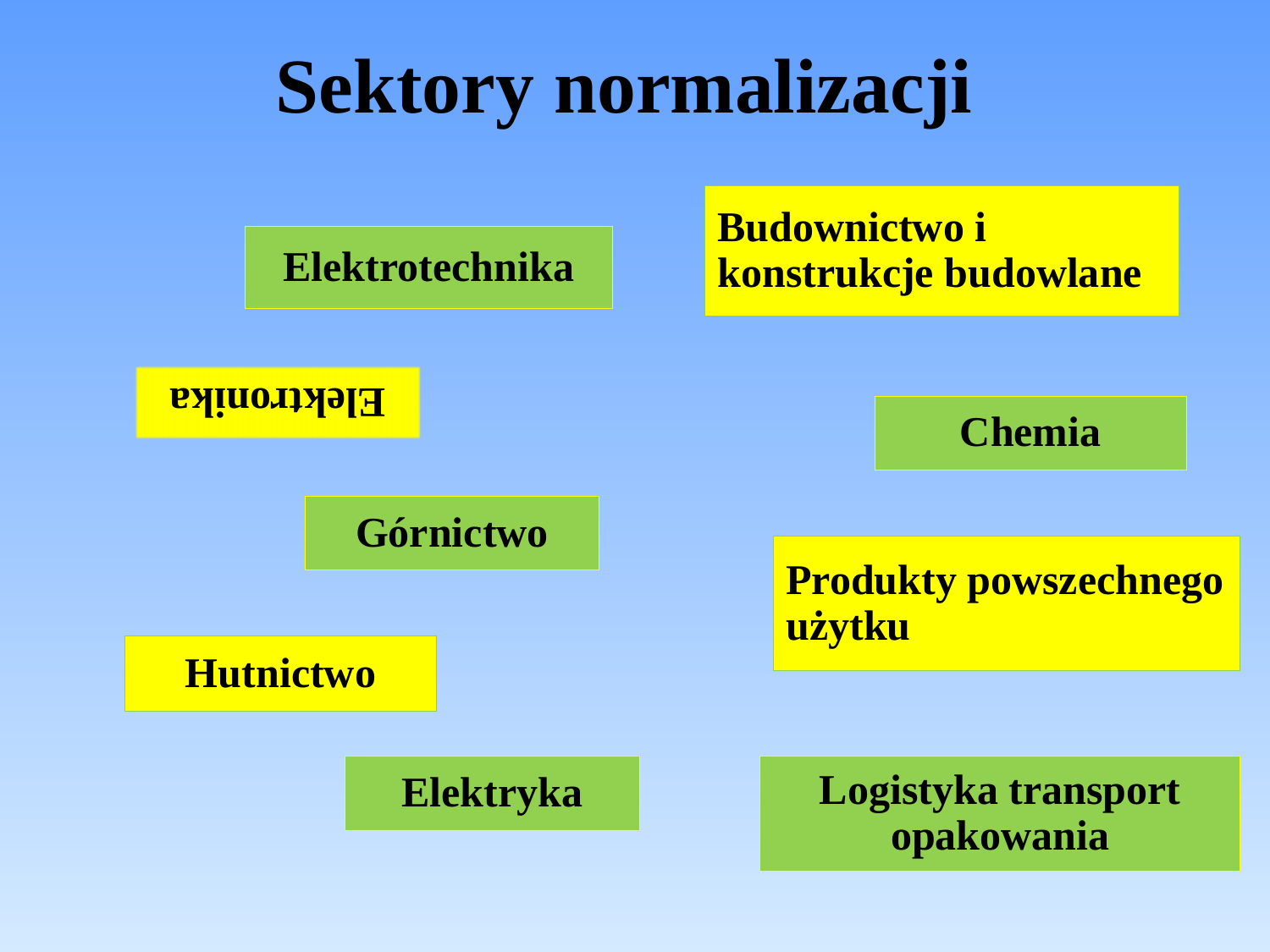

# Sektory normalizacji
Elektronika
Budownictwo i konstrukcje budowlane
Chemia
Hutnictwo
Elektrotechnika
Górnictwo
Logistyka transport opakowania
Produkty powszechnego użytku
Elektryka